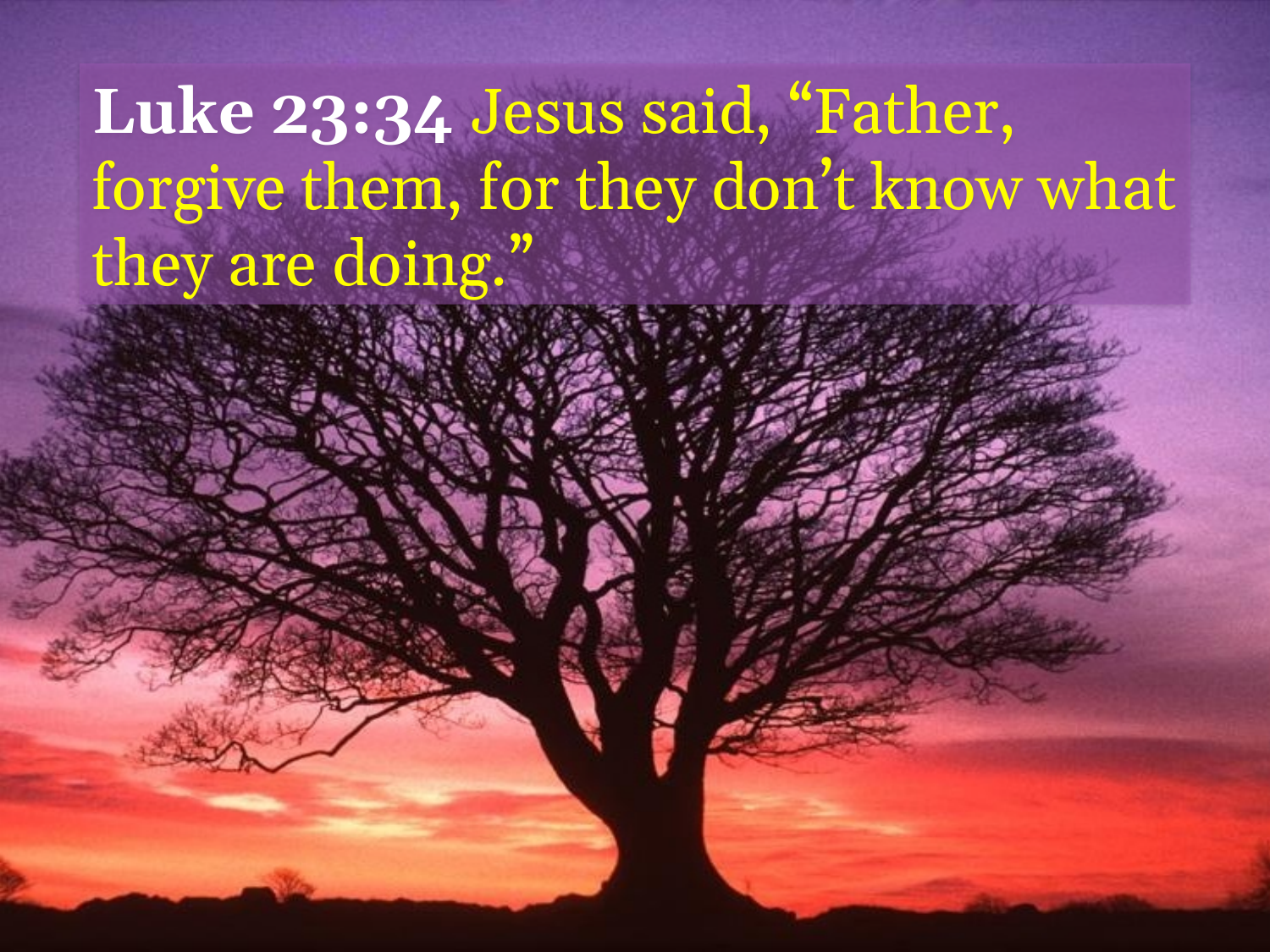

Luke 23:34 Jesus said, “Father, forgive them, for they don’t know what they are doing.”